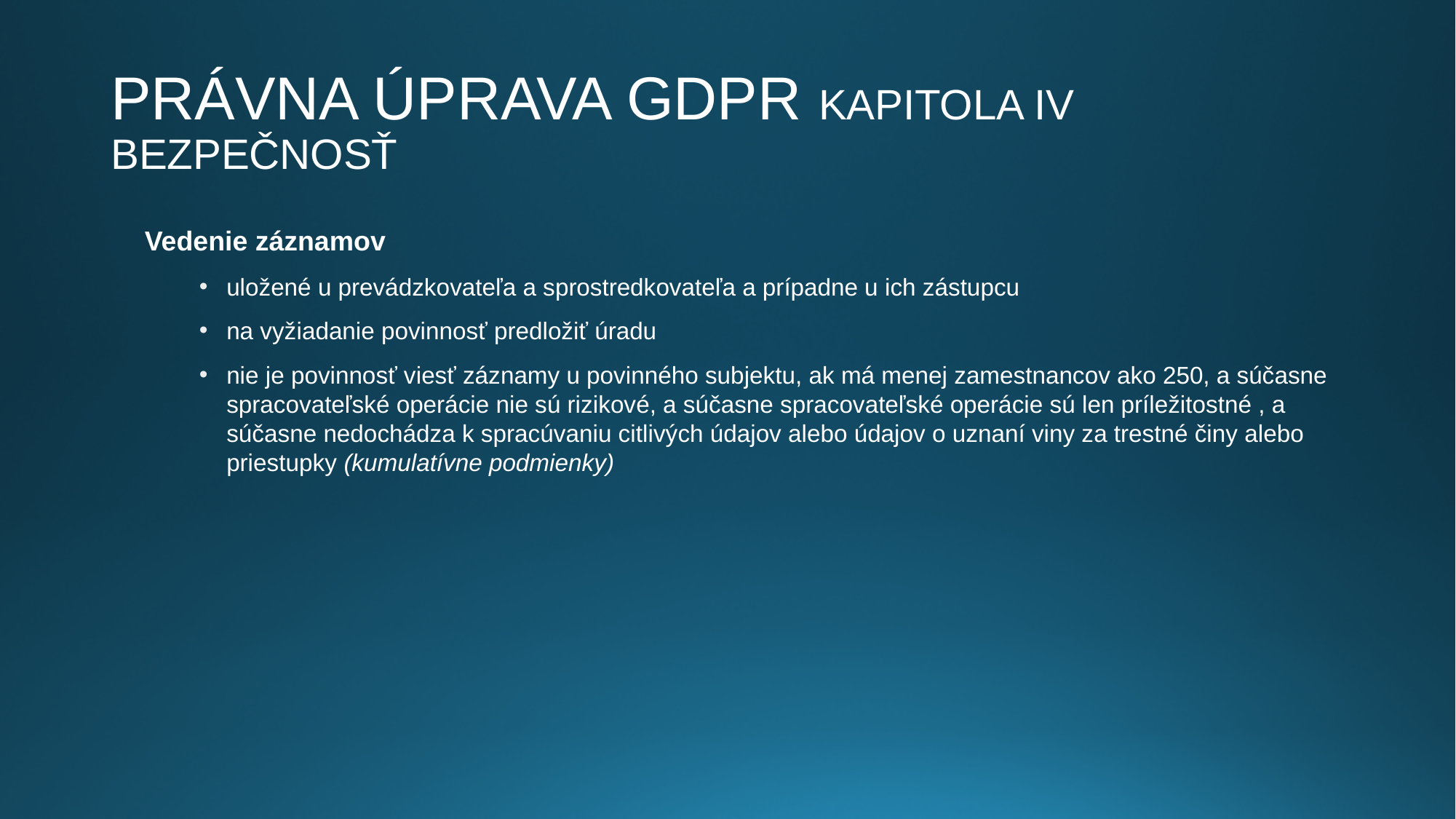

# Právna úprava GDPR Kapitola IV bezpečnosť
Vedenie záznamov
uložené u prevádzkovateľa a sprostredkovateľa a prípadne u ich zástupcu
na vyžiadanie povinnosť predložiť úradu
nie je povinnosť viesť záznamy u povinného subjektu, ak má menej zamestnancov ako 250, a súčasne spracovateľské operácie nie sú rizikové, a súčasne spracovateľské operácie sú len príležitostné , a súčasne nedochádza k spracúvaniu citlivých údajov alebo údajov o uznaní viny za trestné činy alebo priestupky (kumulatívne podmienky)